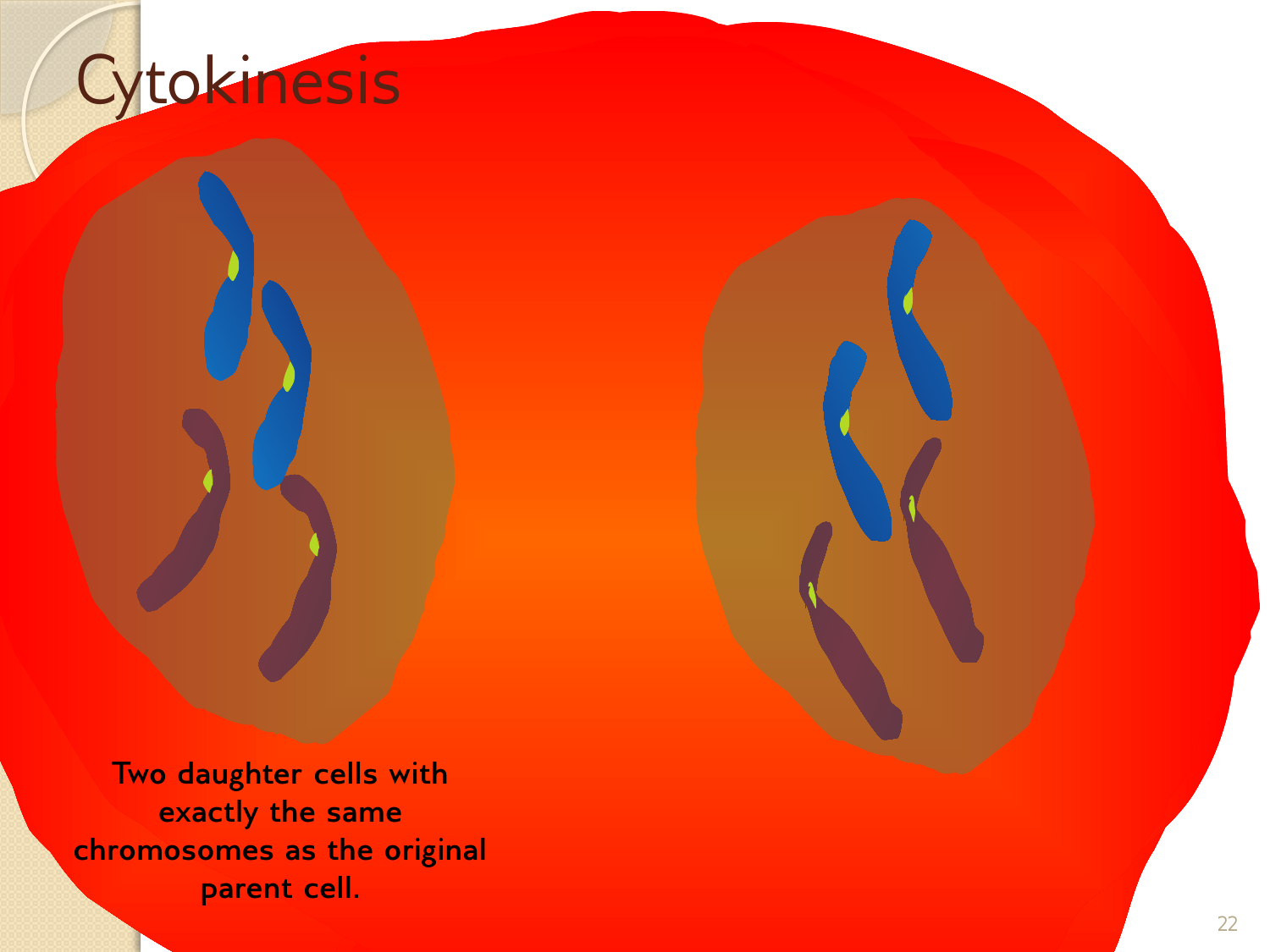

# Cytokinesis

Two daughter cells with exactly the same chromosomes as the original parent cell.
22